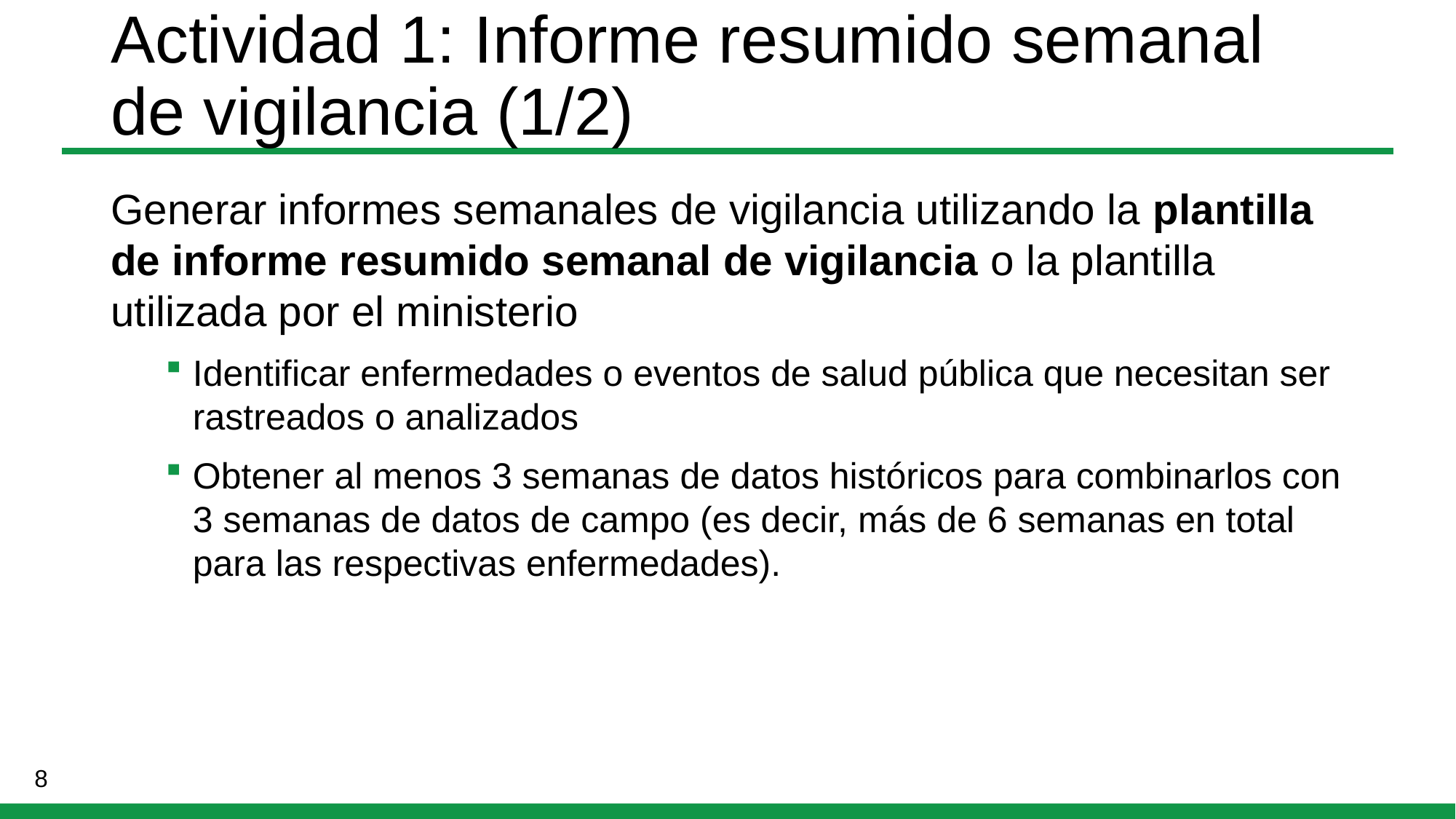

# Actividad 1: Informe resumido semanal de vigilancia (1/2)
Generar informes semanales de vigilancia utilizando la plantilla de informe resumido semanal de vigilancia o la plantilla utilizada por el ministerio
Identificar enfermedades o eventos de salud pública que necesitan ser rastreados o analizados
Obtener al menos 3 semanas de datos históricos para combinarlos con 3 semanas de datos de campo (es decir, más de 6 semanas en total para las respectivas enfermedades).